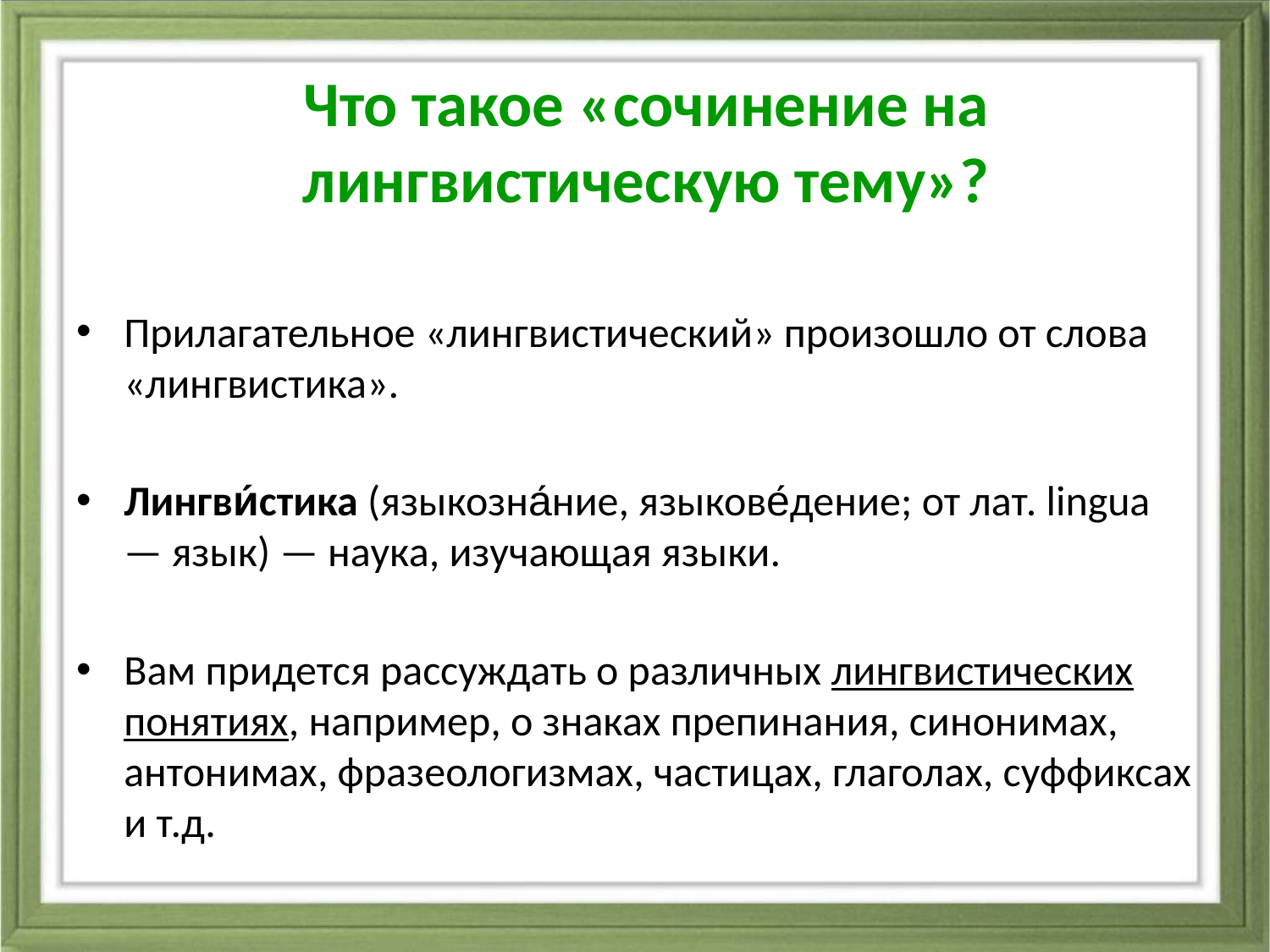

# Что такое «сочинение на лингвистическую тему»?

Прилагательное «лингвистический» произошло от слова «лингвистика».

Лингви́стика (языкозна́ние, языкове́дение; от лат. lingua — язык) — наука, изучающая языки.

Вам придется рассуждать о различных лингвистических понятиях, например, о знаках препинания, синонимах, антонимах, фразеологизмах, частицах, глаголах, суффиксах и т.д.